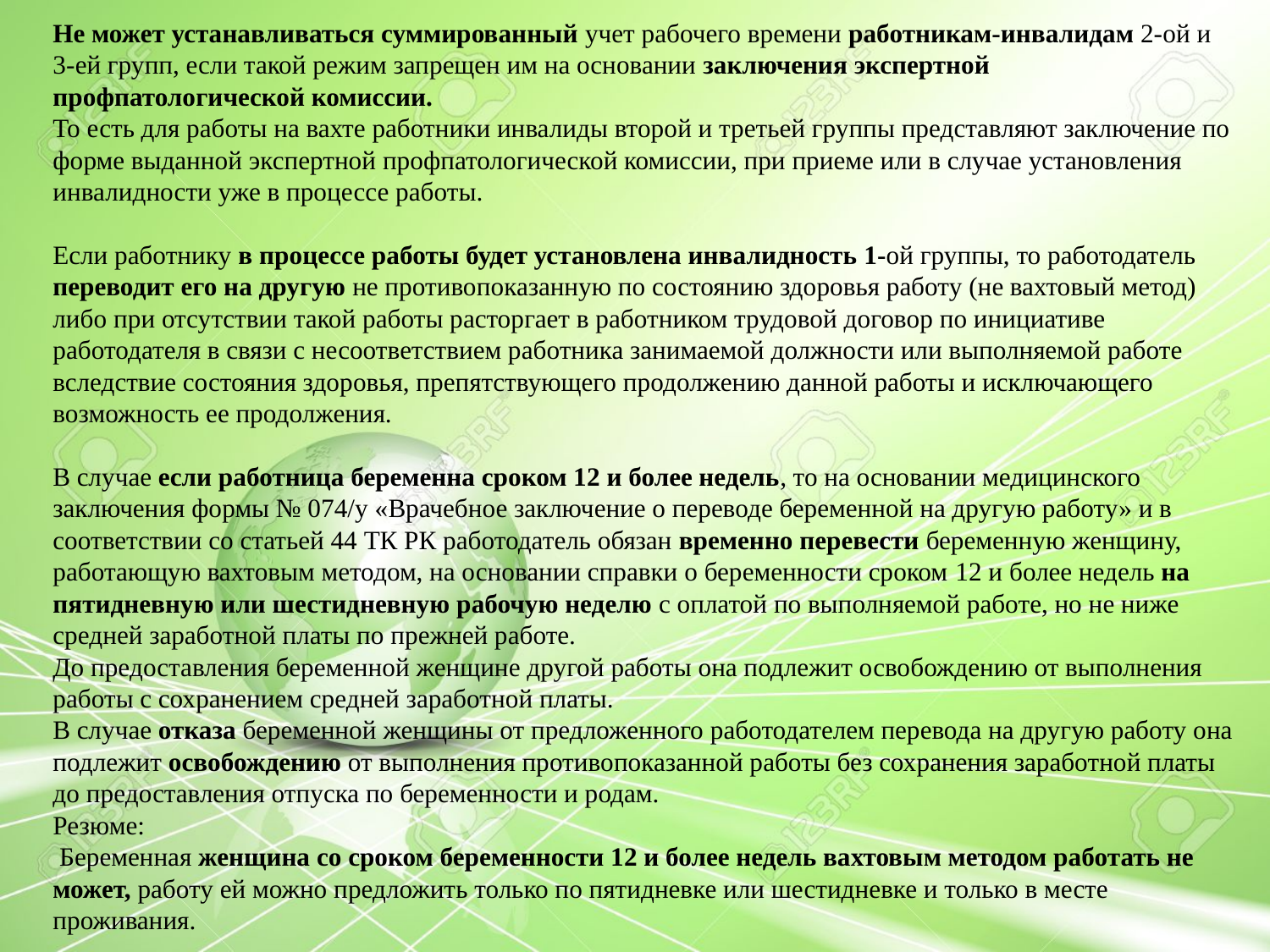

Не может устанавливаться суммированный учет рабочего времени работникам-инвалидам 2-ой и 3-ей групп, если такой режим запрещен им на основании заключения экспертной профпатологической комиссии.
То есть для работы на вахте работники инвалиды второй и третьей группы представляют заключение по форме выданной экспертной профпатологической комиссии, при приеме или в случае установления инвалидности уже в процессе работы.

Если работнику в процессе работы будет установлена инвалидность 1-ой группы, то работодатель переводит его на другую не противопоказанную по состоянию здоровья работу (не вахтовый метод) либо при отсутствии такой работы расторгает в работником трудовой договор по инициативе работодателя в связи с несоответствием работника занимаемой должности или выполняемой работе вследствие состояния здоровья, препятствующего продолжению данной работы и исключающего возможность ее продолжения.

В случае если работница беременна сроком 12 и более недель, то на основании медицинского заключения формы № 074/у «Врачебное заключение о переводе беременной на другую работу» и в соответствии со статьей 44 ТК РК работодатель обязан временно перевести беременную женщину, работающую вахтовым методом, на основании справки о беременности сроком 12 и более недель на пятидневную или шестидневную рабочую неделю с оплатой по выполняемой работе, но не ниже средней заработной платы по прежней работе.
До предоставления беременной женщине другой работы она подлежит освобождению от выполнения работы с сохранением средней заработной платы.
В случае отказа беременной женщины от предложенного работодателем перевода на другую работу она подлежит освобождению от выполнения противопоказанной работы без сохранения заработной платы до предоставления отпуска по беременности и родам.
Резюме:
 Беременная женщина со сроком беременности 12 и более недель вахтовым методом работать не может, работу ей можно предложить только по пятидневке или шестидневке и только в месте проживания.